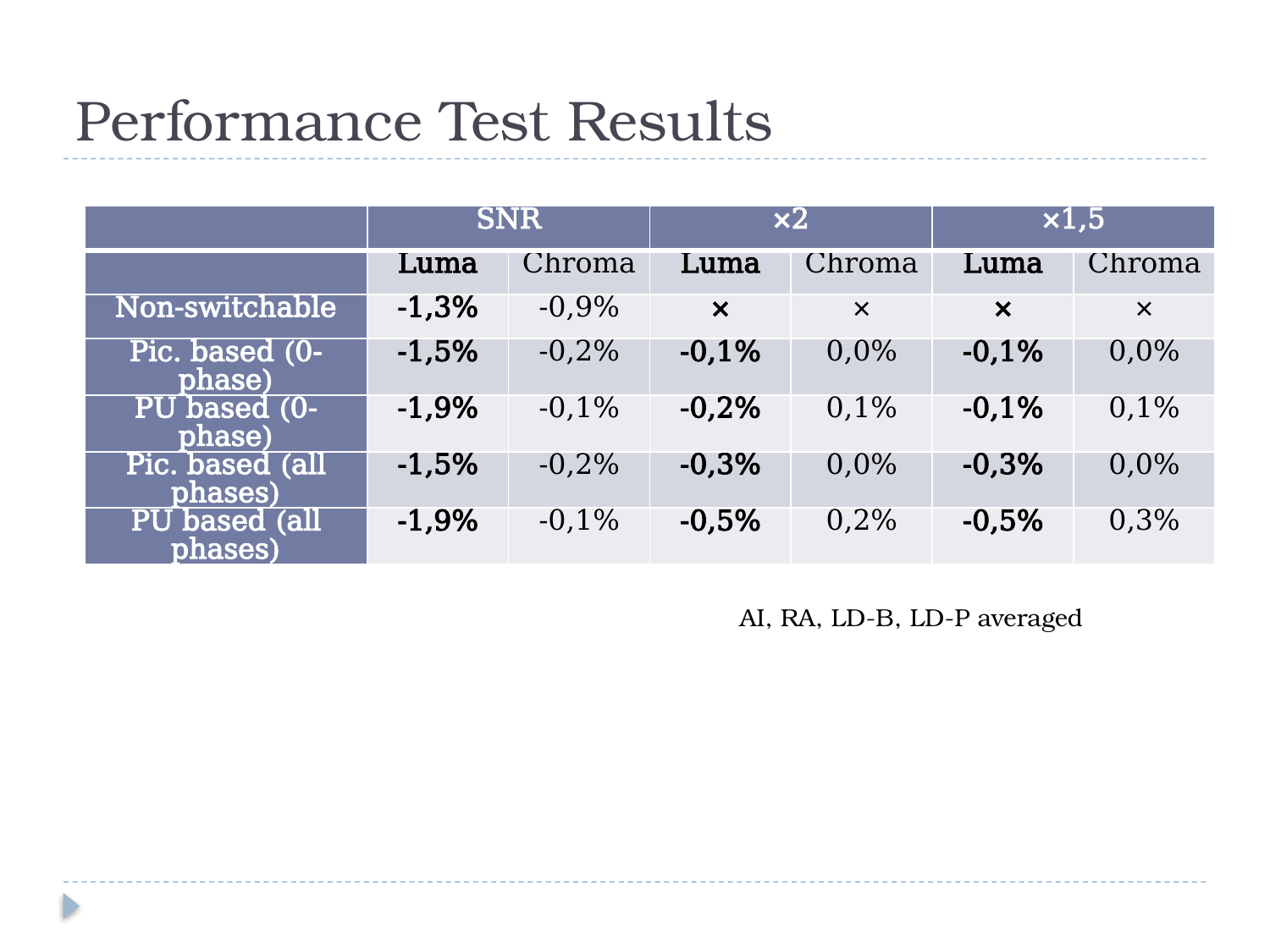

# Performance Test Results
|  | SNR |  | ×2 |  | ×1,5 |  |
| --- | --- | --- | --- | --- | --- | --- |
|  | Luma | Chroma | Luma | Chroma | Luma | Chroma |
| Non-switchable | -1,3% | -0,9% | × | × | × | × |
| Pic. based (0-phase) | -1,5% | -0,2% | -0,1% | 0,0% | -0,1% | 0,0% |
| PU based (0-phase) | -1,9% | -0,1% | -0,2% | 0,1% | -0,1% | 0,1% |
| Pic. based (all phases) | -1,5% | -0,2% | -0,3% | 0,0% | -0,3% | 0,0% |
| PU based (all phases) | -1,9% | -0,1% | -0,5% | 0,2% | -0,5% | 0,3% |
AI, RA, LD-B, LD-P averaged